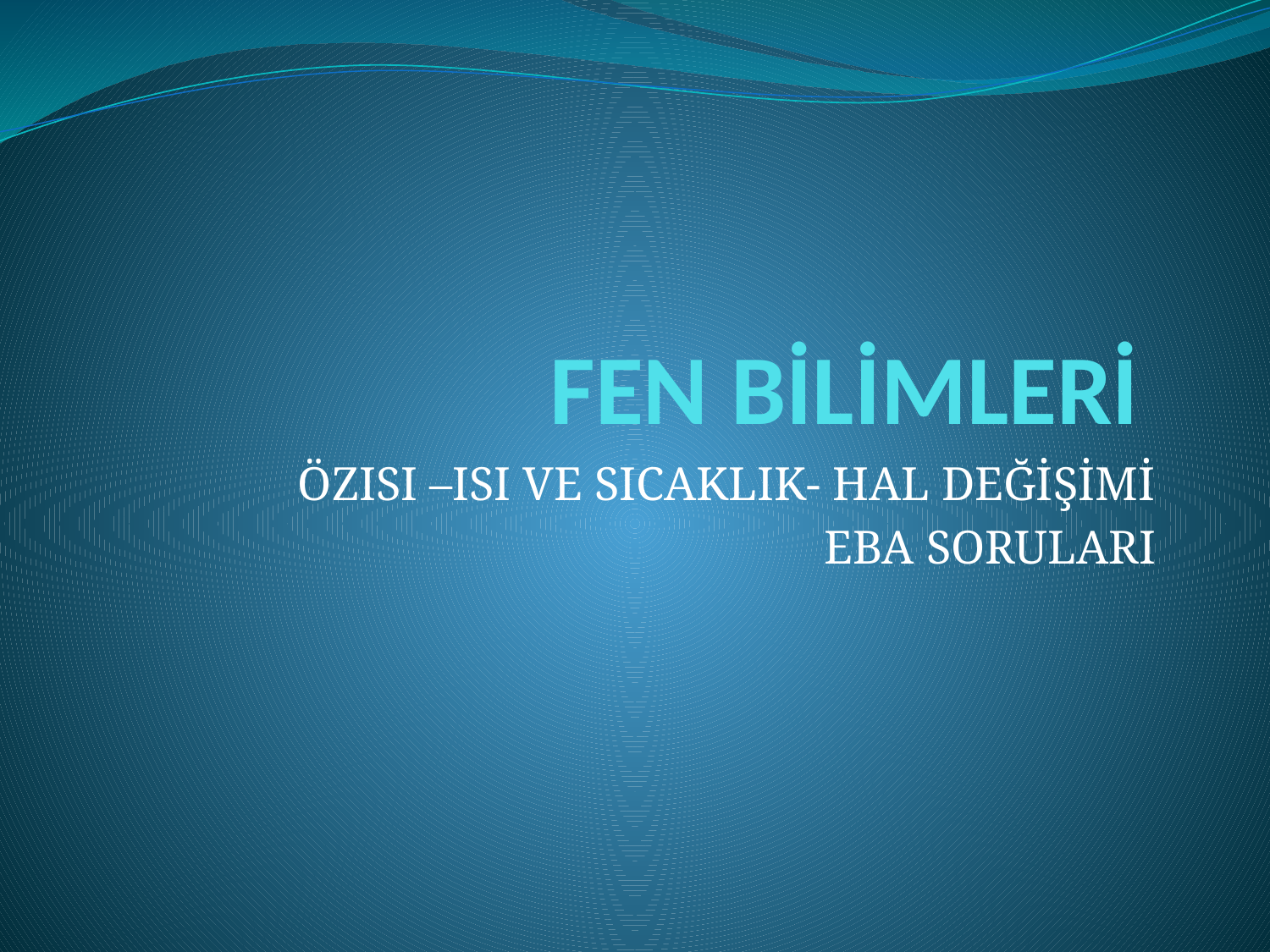

# FEN BİLİMLERİ
ÖZISI –ISI VE SICAKLIK- HAL DEĞİŞİMİ
EBA SORULARI